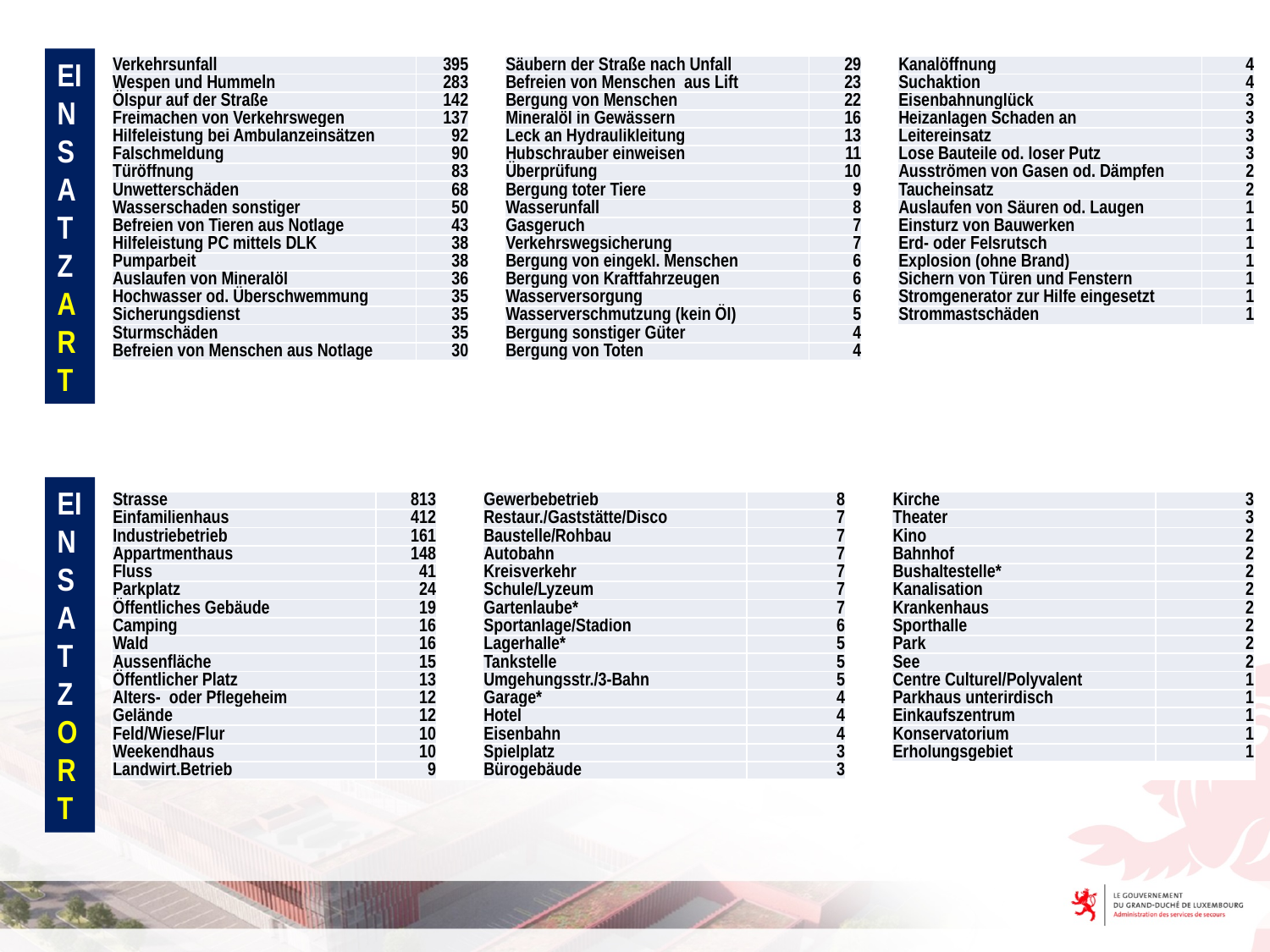

EINSATZART
| Verkehrsunfall | 395 |  | Säubern der Straße nach Unfall | 29 |  | Kanalöffnung | 4 |
| --- | --- | --- | --- | --- | --- | --- | --- |
| Wespen und Hummeln | 283 |  | Befreien von Menschen aus Lift | 23 |  | Suchaktion | 4 |
| Ölspur auf der Straße | 142 |  | Bergung von Menschen | 22 |  | Eisenbahnunglück | 3 |
| Freimachen von Verkehrswegen | 137 |  | Mineralöl in Gewässern | 16 |  | Heizanlagen Schaden an | 3 |
| Hilfeleistung bei Ambulanzeinsätzen | 92 |  | Leck an Hydraulikleitung | 13 |  | Leitereinsatz | 3 |
| Falschmeldung | 90 |  | Hubschrauber einweisen | 11 |  | Lose Bauteile od. loser Putz | 3 |
| Türöffnung | 83 |  | Überprüfung | 10 |  | Ausströmen von Gasen od. Dämpfen | 2 |
| Unwetterschäden | 68 |  | Bergung toter Tiere | 9 |  | Taucheinsatz | 2 |
| Wasserschaden sonstiger | 50 |  | Wasserunfall | 8 |  | Auslaufen von Säuren od. Laugen | 1 |
| Befreien von Tieren aus Notlage | 43 |  | Gasgeruch | 7 |  | Einsturz von Bauwerken | 1 |
| Hilfeleistung PC mittels DLK | 38 |  | Verkehrswegsicherung | 7 |  | Erd- oder Felsrutsch | 1 |
| Pumparbeit | 38 |  | Bergung von eingekl. Menschen | 6 |  | Explosion (ohne Brand) | 1 |
| Auslaufen von Mineralöl | 36 |  | Bergung von Kraftfahrzeugen | 6 |  | Sichern von Türen und Fenstern | 1 |
| Hochwasser od. Überschwemmung | 35 |  | Wasserversorgung | 6 |  | Stromgenerator zur Hilfe eingesetzt | 1 |
| Sicherungsdienst | 35 |  | Wasserverschmutzung (kein Öl) | 5 |  | Strommastschäden | 1 |
| Sturmschäden | 35 |  | Bergung sonstiger Güter | 4 |  |  |  |
| Befreien von Menschen aus Notlage | 30 |  | Bergung von Toten | 4 |  |  |  |
EINSATZORT
| Strasse | 813 |  | Gewerbebetrieb | 8 |  | Kirche | 3 |
| --- | --- | --- | --- | --- | --- | --- | --- |
| Einfamilienhaus | 412 |  | Restaur./Gaststätte/Disco | 7 |  | Theater | 3 |
| Industriebetrieb | 161 |  | Baustelle/Rohbau | 7 |  | Kino | 2 |
| Appartmenthaus | 148 |  | Autobahn | 7 |  | Bahnhof | 2 |
| Fluss | 41 |  | Kreisverkehr | 7 |  | Bushaltestelle\* | 2 |
| Parkplatz | 24 |  | Schule/Lyzeum | 7 |  | Kanalisation | 2 |
| Öffentliches Gebäude | 19 |  | Gartenlaube\* | 7 |  | Krankenhaus | 2 |
| Camping | 16 |  | Sportanlage/Stadion | 6 |  | Sporthalle | 2 |
| Wald | 16 |  | Lagerhalle\* | 5 |  | Park | 2 |
| Aussenfläche | 15 |  | Tankstelle | 5 |  | See | 2 |
| Öffentlicher Platz | 13 |  | Umgehungsstr./3-Bahn | 5 |  | Centre Culturel/Polyvalent | 1 |
| Alters- oder Pflegeheim | 12 |  | Garage\* | 4 |  | Parkhaus unterirdisch | 1 |
| Gelände | 12 |  | Hotel | 4 |  | Einkaufszentrum | 1 |
| Feld/Wiese/Flur | 10 |  | Eisenbahn | 4 |  | Konservatorium | 1 |
| Weekendhaus | 10 |  | Spielplatz | 3 |  | Erholungsgebiet | 1 |
| Landwirt.Betrieb | 9 |  | Bürogebäude | 3 |  |  |  |